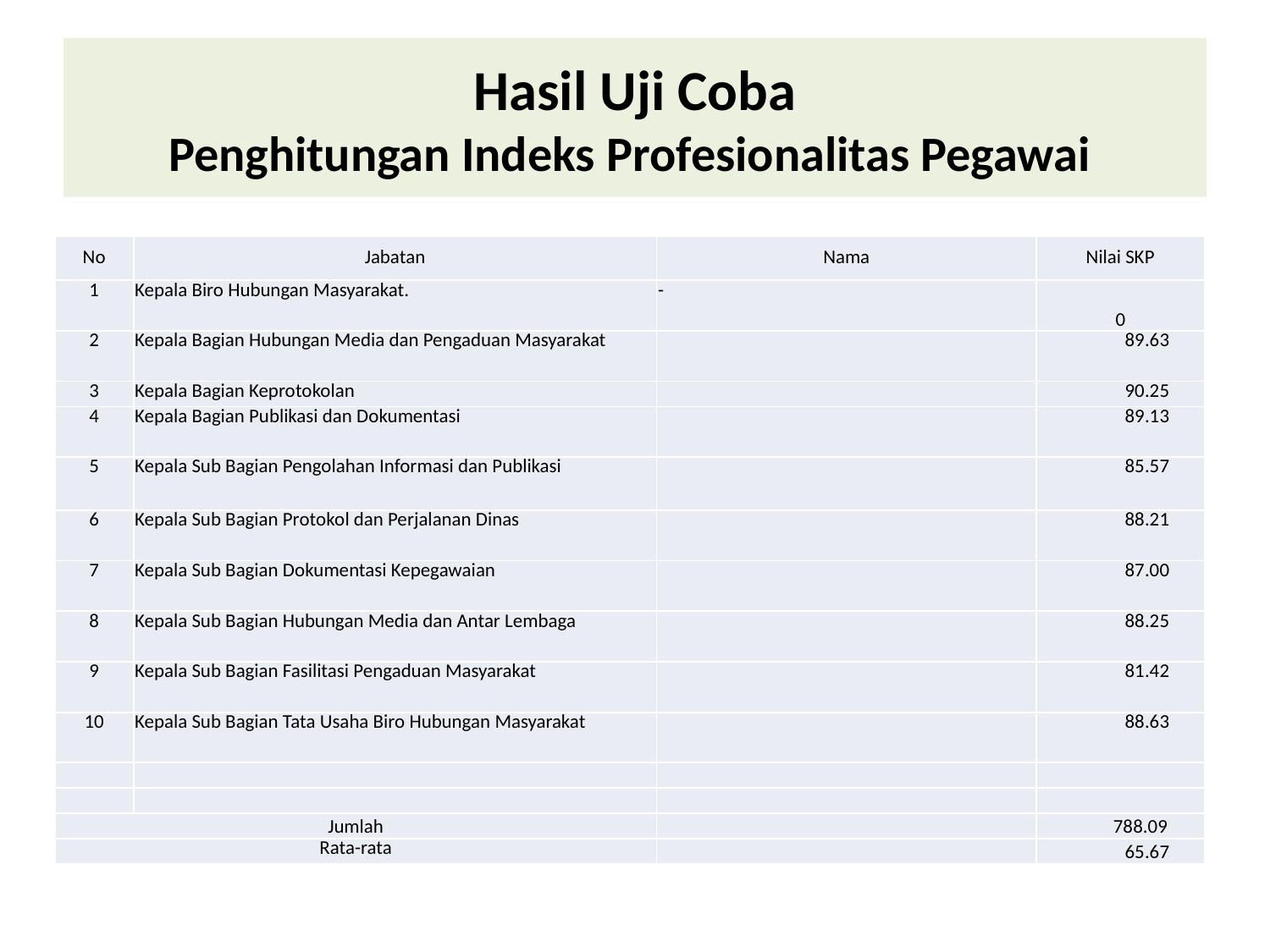

# Hasil Uji Coba Penghitungan Indeks Profesionalitas Pegawai
| No | Jabatan | Nama | Nilai SKP |
| --- | --- | --- | --- |
| 1 | Kepala Biro Hubungan Masyarakat. | - | 0 |
| 2 | Kepala Bagian Hubungan Media dan Pengaduan Masyarakat |  | 89.63 |
| 3 | Kepala Bagian Keprotokolan |  | 90.25 |
| 4 | Kepala Bagian Publikasi dan Dokumentasi |  | 89.13 |
| 5 | Kepala Sub Bagian Pengolahan Informasi dan Publikasi |  | 85.57 |
| 6 | Kepala Sub Bagian Protokol dan Perjalanan Dinas |  | 88.21 |
| 7 | Kepala Sub Bagian Dokumentasi Kepegawaian |  | 87.00 |
| 8 | Kepala Sub Bagian Hubungan Media dan Antar Lembaga |  | 88.25 |
| 9 | Kepala Sub Bagian Fasilitasi Pengaduan Masyarakat |  | 81.42 |
| 10 | Kepala Sub Bagian Tata Usaha Biro Hubungan Masyarakat |  | 88.63 |
|  |  |  |  |
|  |  |  |  |
| Jumlah |  |  | 788.09 |
| Rata-rata |  |  | 65.67 |